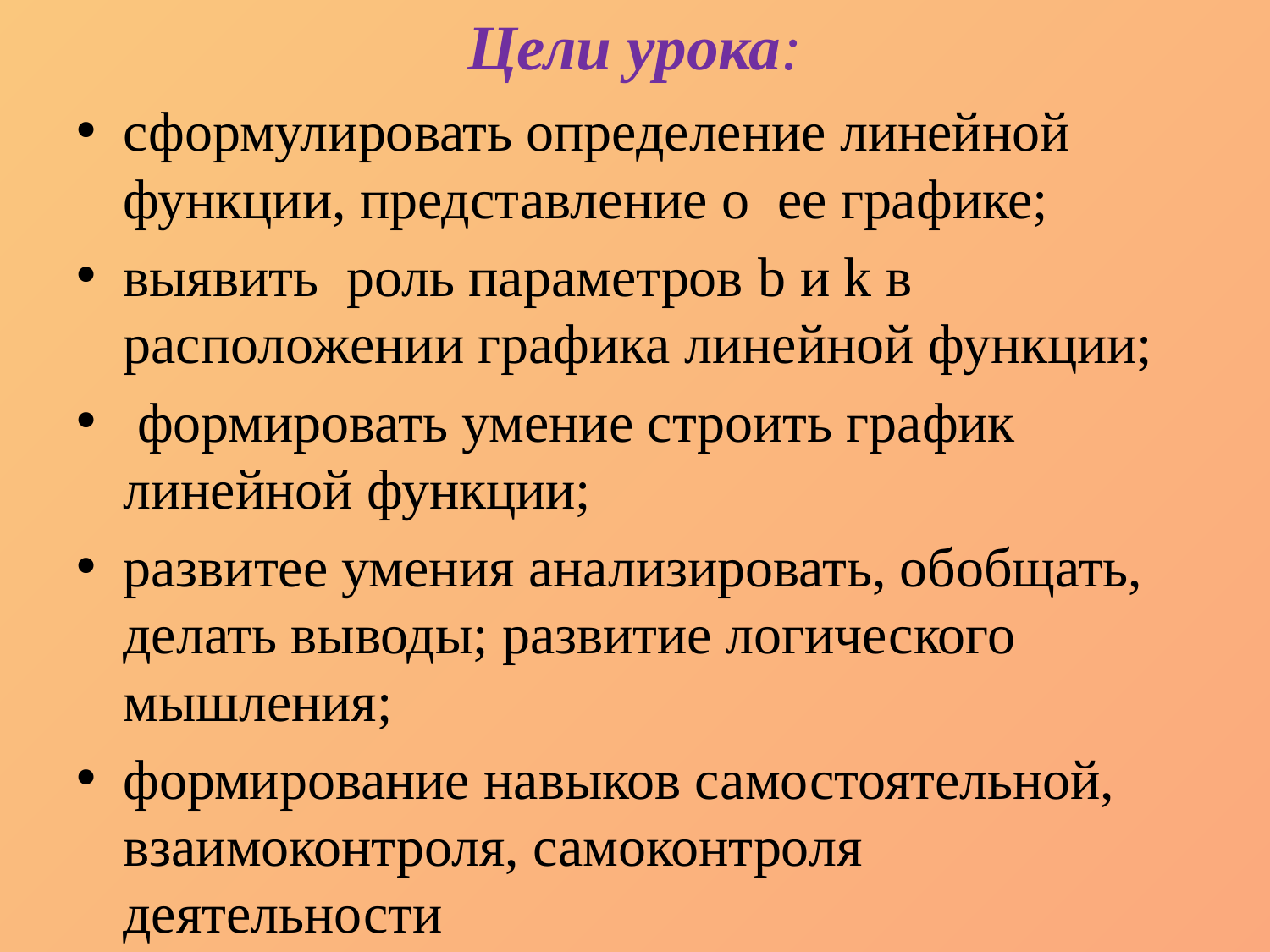

# Цели урока:
сформулировать определение линейной функции, представление о  ее графике;
выявить  роль параметров b и k в расположении графика линейной функции;
 формировать умение строить график линейной функции;
развитее умения анализировать, обобщать, делать выводы; развитие логического мышления;
формирование навыков самостоятельной, взаимоконтроля, самоконтроля деятельности